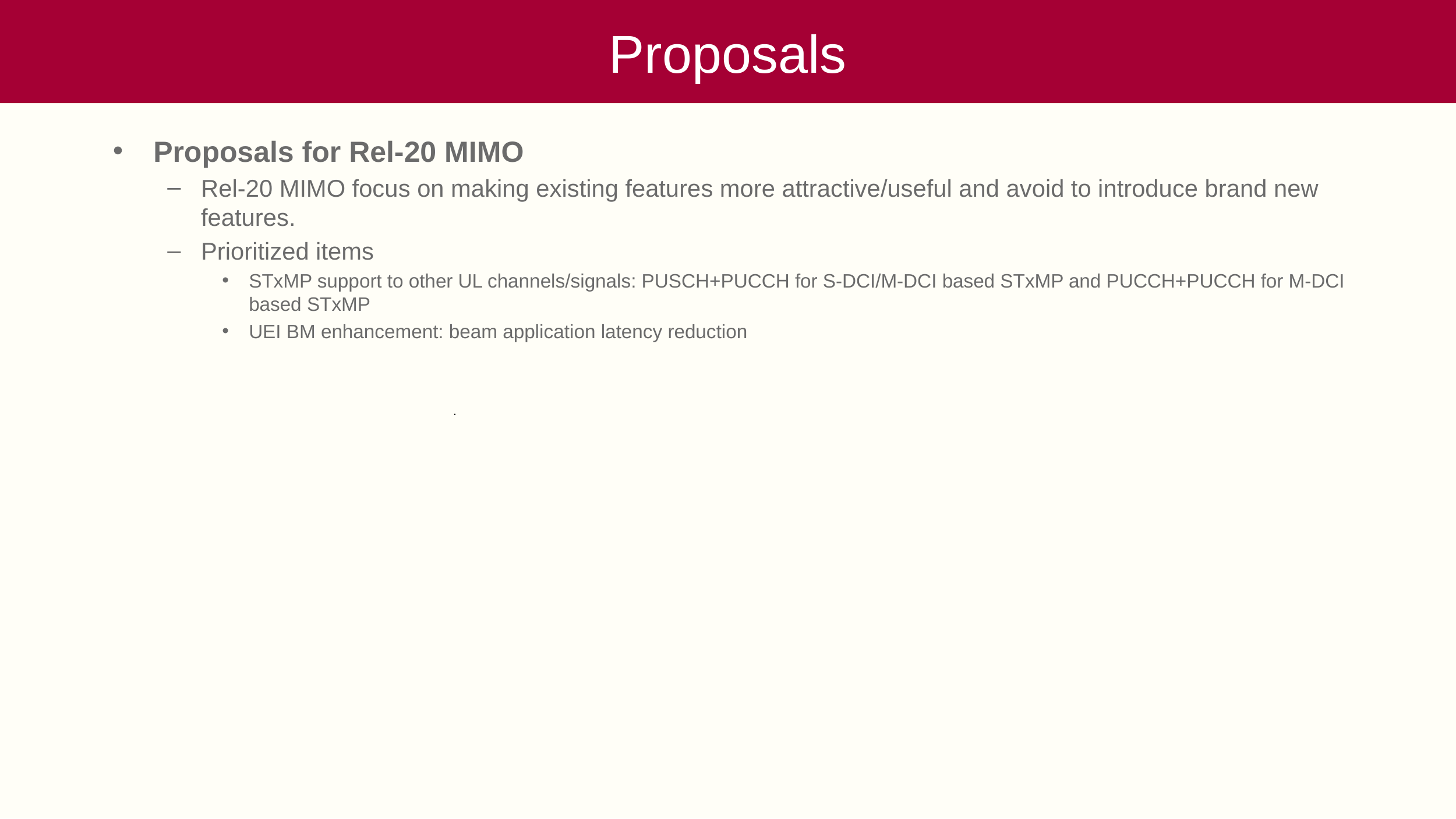

# Proposals
Proposals for Rel-20 MIMO
Rel-20 MIMO focus on making existing features more attractive/useful and avoid to introduce brand new features.
Prioritized items
STxMP support to other UL channels/signals: PUSCH+PUCCH for S-DCI/M-DCI based STxMP and PUCCH+PUCCH for M-DCI based STxMP
UEI BM enhancement: beam application latency reduction

.